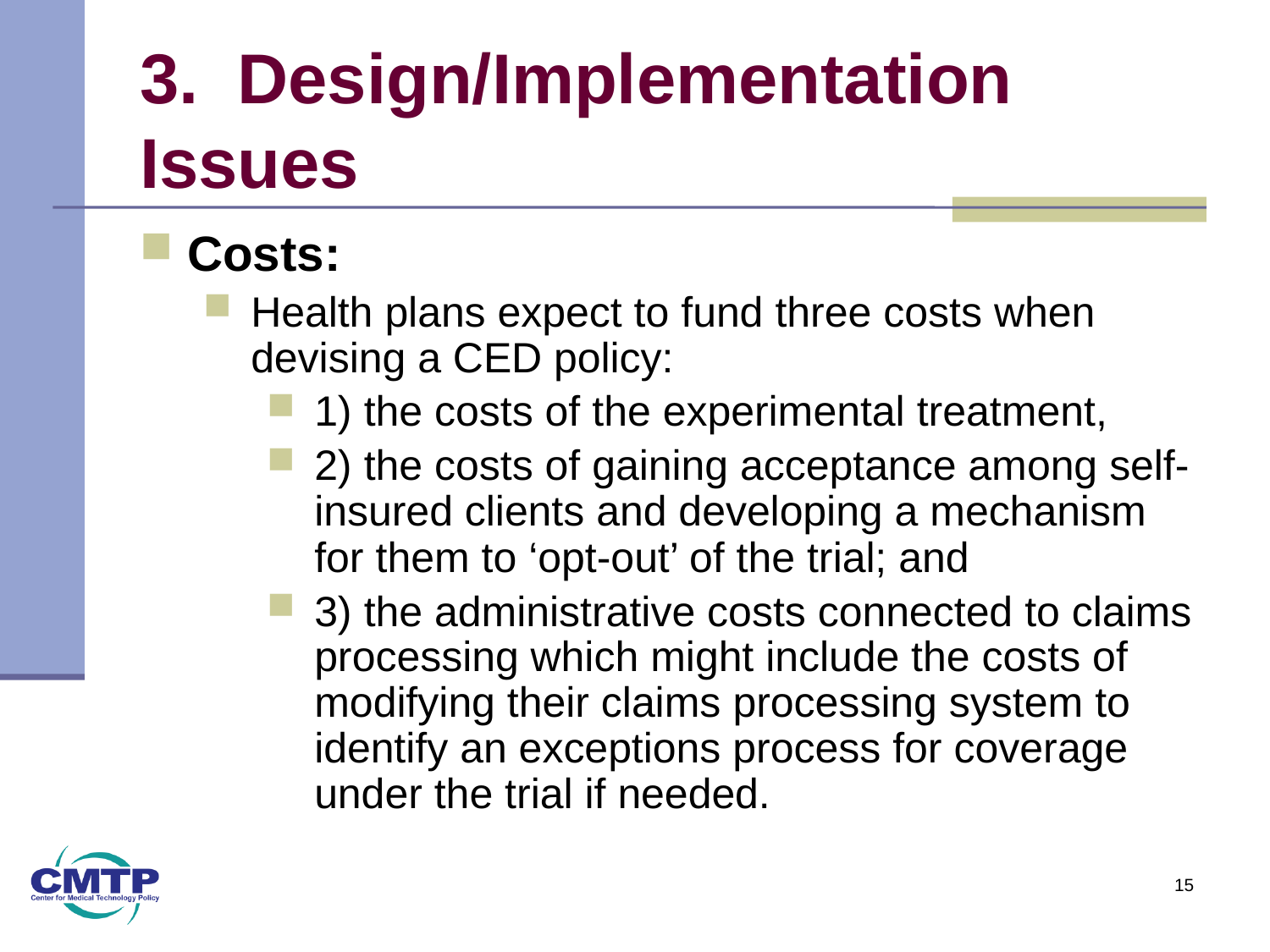

# 3.  Design/Implementation Issues
Costs:
Health plans expect to fund three costs when devising a CED policy:
1) the costs of the experimental treatment,
2) the costs of gaining acceptance among self-insured clients and developing a mechanism for them to ‘opt-out’ of the trial; and
3) the administrative costs connected to claims processing which might include the costs of modifying their claims processing system to identify an exceptions process for coverage under the trial if needed.

15